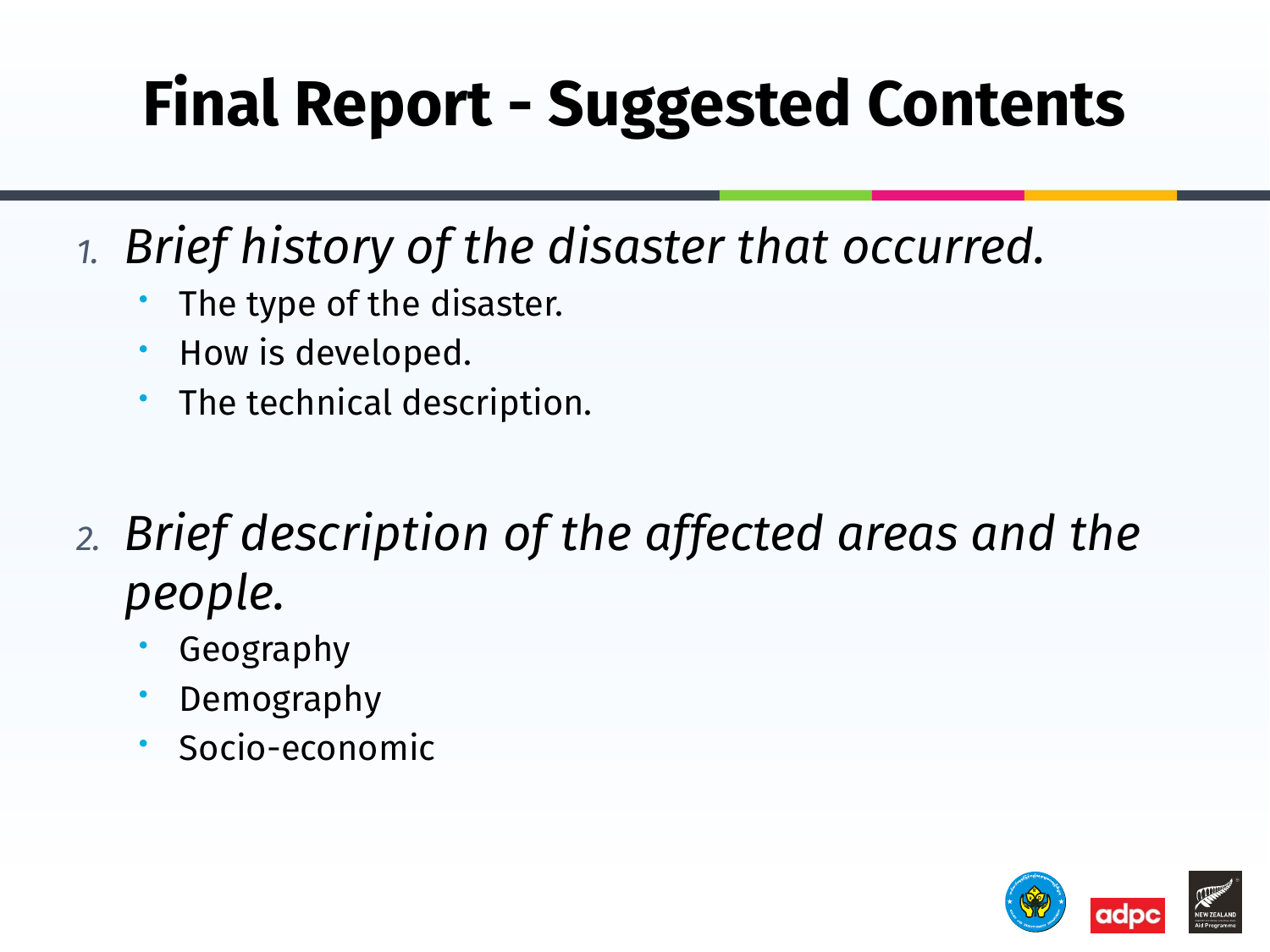

# Final Report - Suggested Contents
Brief history of the disaster that occurred.
The type of the disaster.
How is developed.
The technical description.

Brief description of the affected areas and the people.
Geography
Demography
Socio-economic